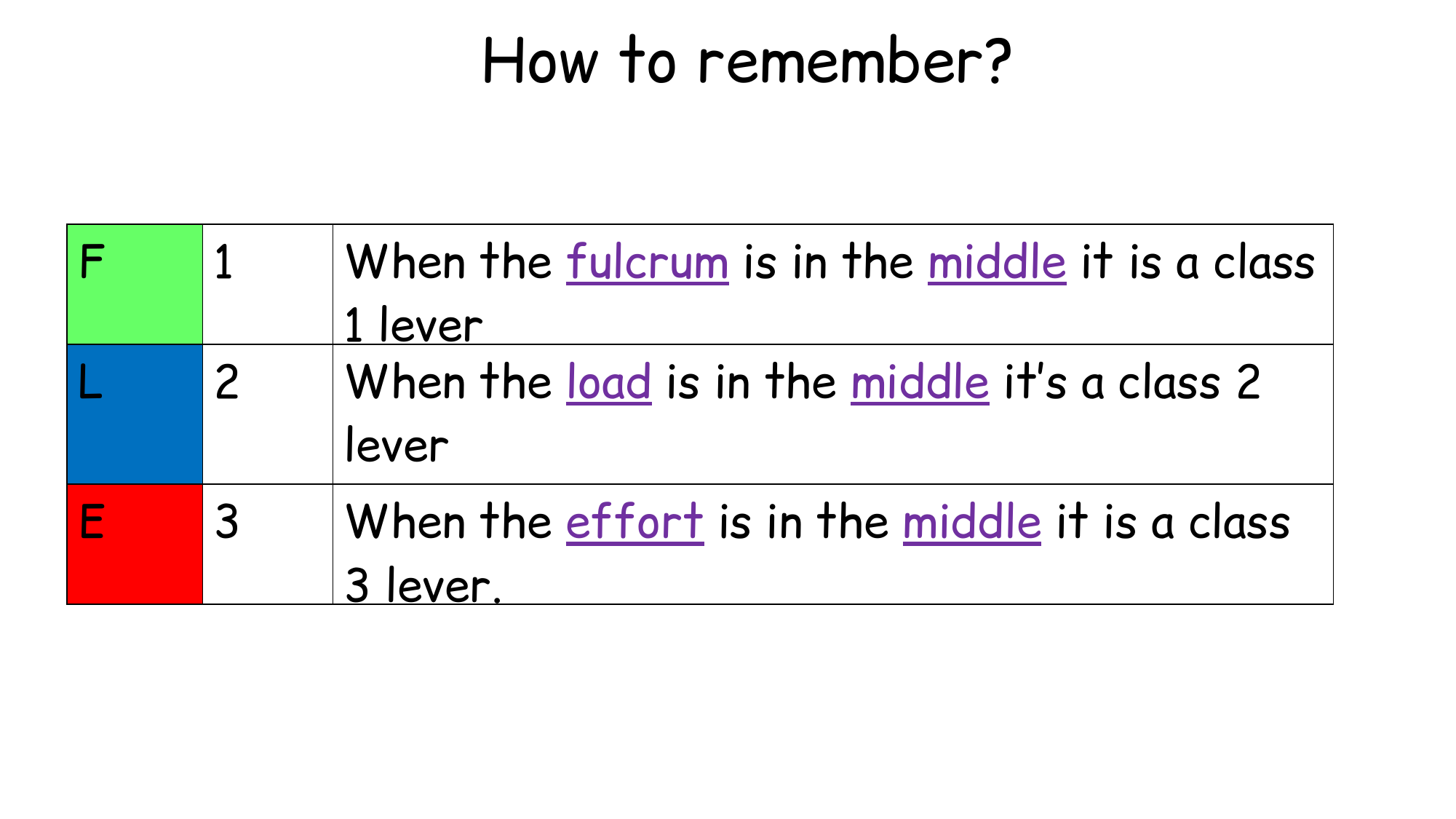

How to remember?
| F | 1 | When the fulcrum is in the middle it is a class 1 lever |
| --- | --- | --- |
| L | 2 | When the load is in the middle it’s a class 2 lever |
| E | 3 | When the effort is in the middle it is a class 3 lever. |